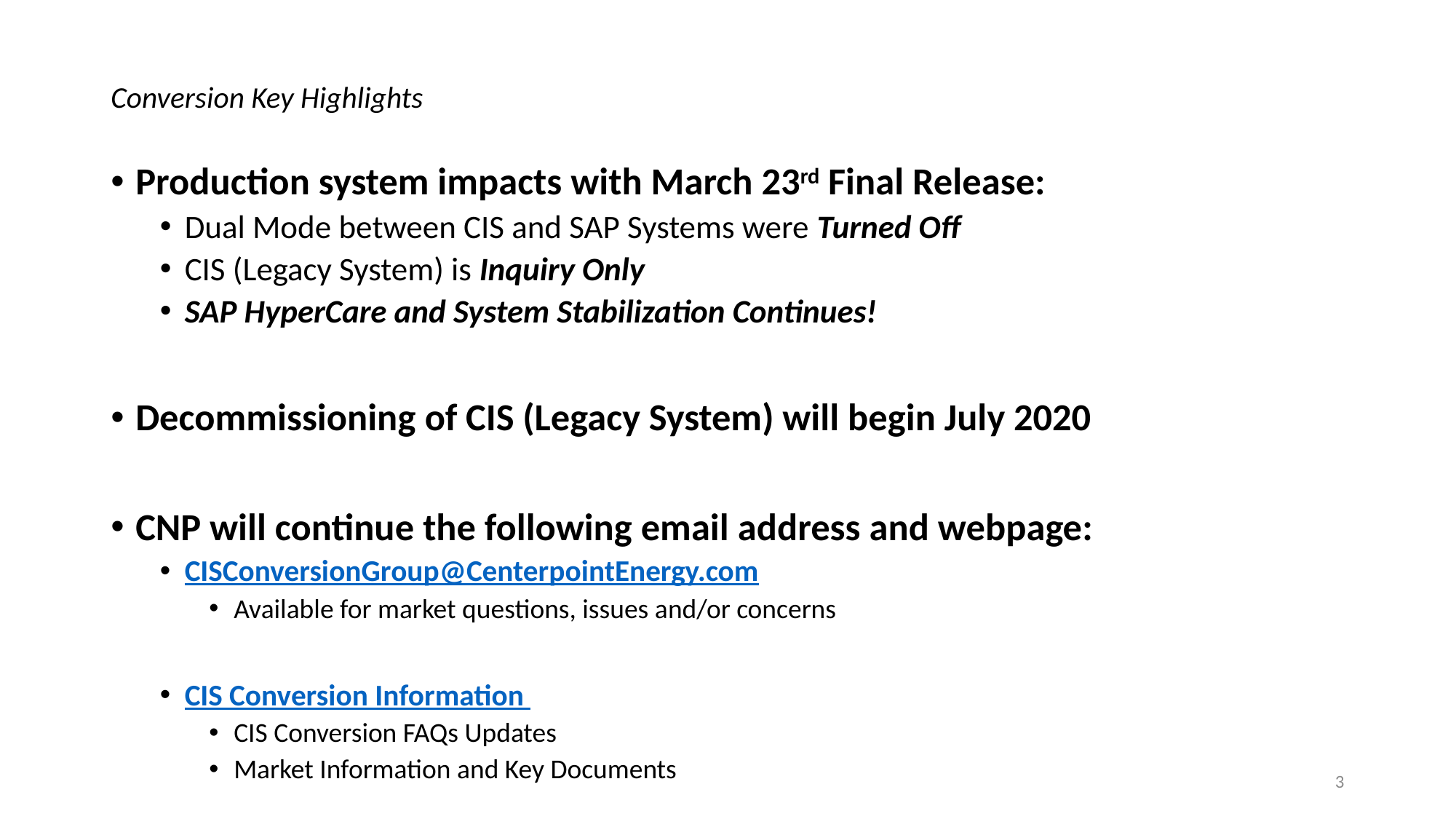

# Conversion Key Highlights
Production system impacts with March 23rd Final Release:
Dual Mode between CIS and SAP Systems were Turned Off
CIS (Legacy System) is Inquiry Only
SAP HyperCare and System Stabilization Continues!

Decommissioning of CIS (Legacy System) will begin July 2020

CNP will continue the following email address and webpage:
CISConversionGroup@CenterpointEnergy.com
Available for market questions, issues and/or concerns

CIS Conversion Information
CIS Conversion FAQs Updates
Market Information and Key Documents

3